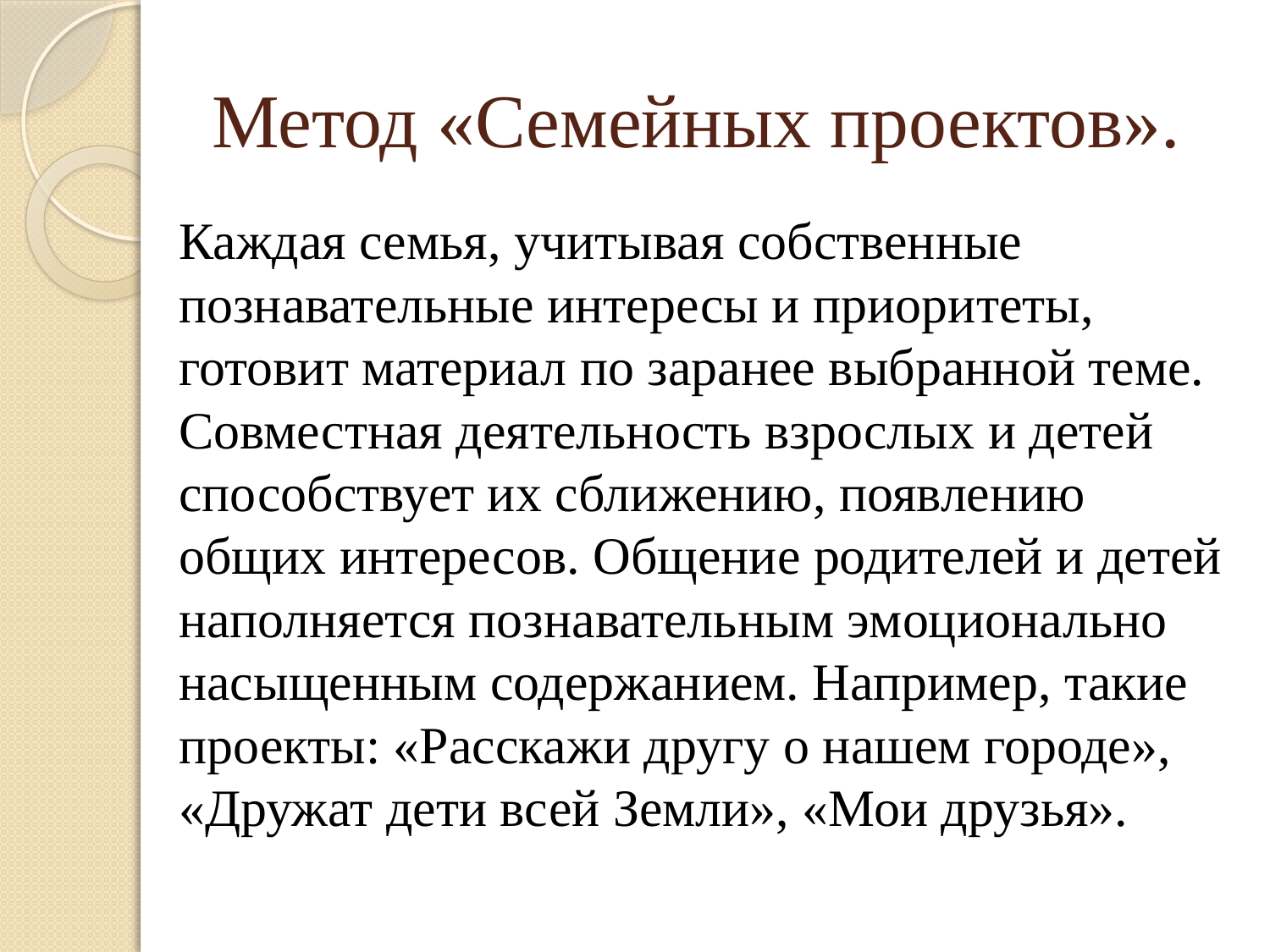

# Метод «Семейных проектов».
Каждая семья, учитывая собственные познавательные интересы и приоритеты, готовит материал по заранее выбранной теме. Совместная деятельность взрослых и детей способствует их сближению, появлению общих интересов. Общение родителей и детей наполняется познавательным эмоционально насыщенным содержанием. Например, такие проекты: «Расскажи другу о нашем городе», «Дружат дети всей Земли», «Мои друзья».